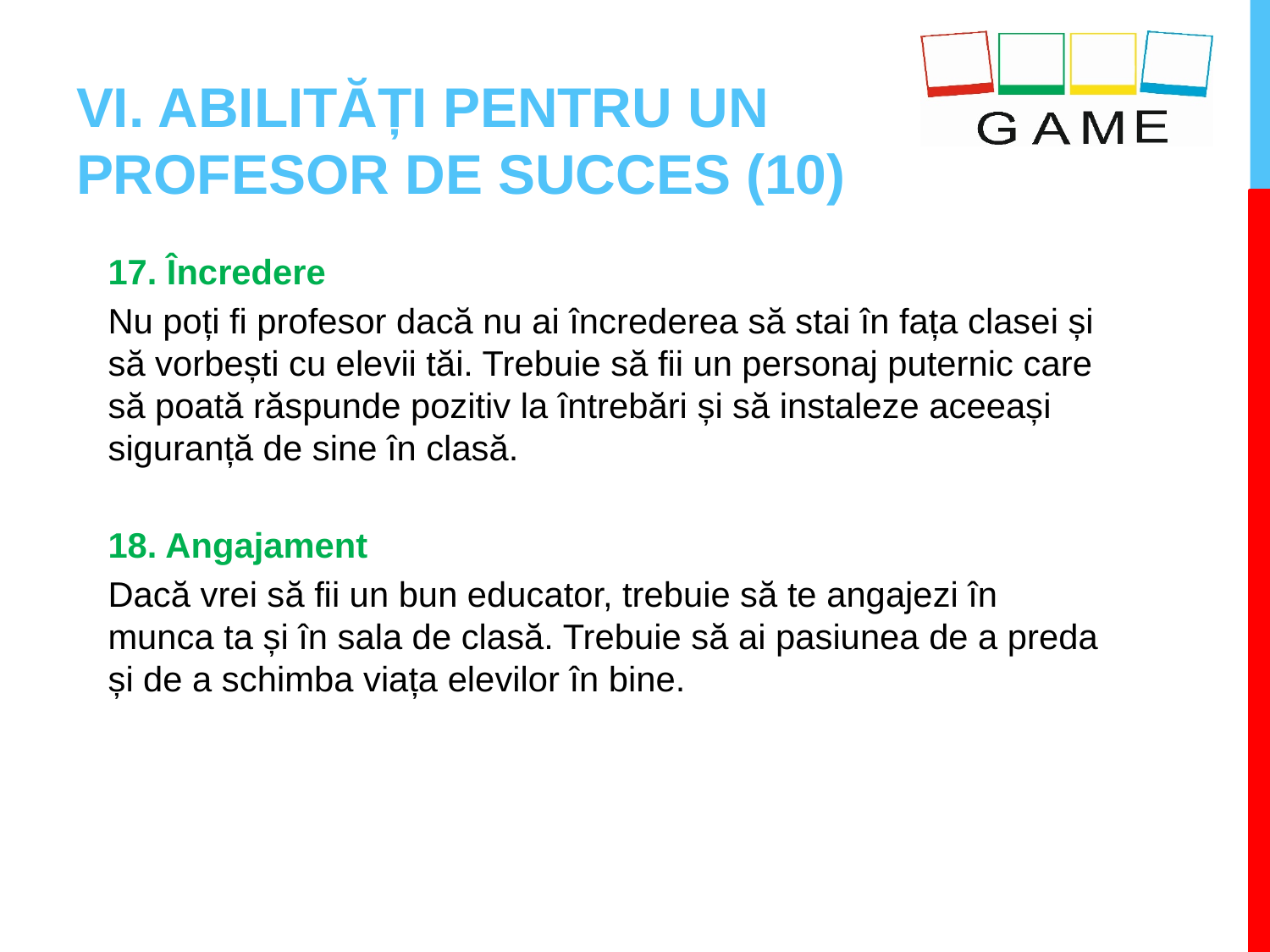

# VI. ABILITĂȚI PENTRU UN PROFESOR DE SUCCES (10)
17. Încredere
Nu poți fi profesor dacă nu ai încrederea să stai în fața clasei și să vorbești cu elevii tăi. Trebuie să fii un personaj puternic care să poată răspunde pozitiv la întrebări și să instaleze aceeași siguranță de sine în clasă.

18. Angajament
Dacă vrei să fii un bun educator, trebuie să te angajezi în munca ta și în sala de clasă. Trebuie să ai pasiunea de a preda și de a schimba viața elevilor în bine.